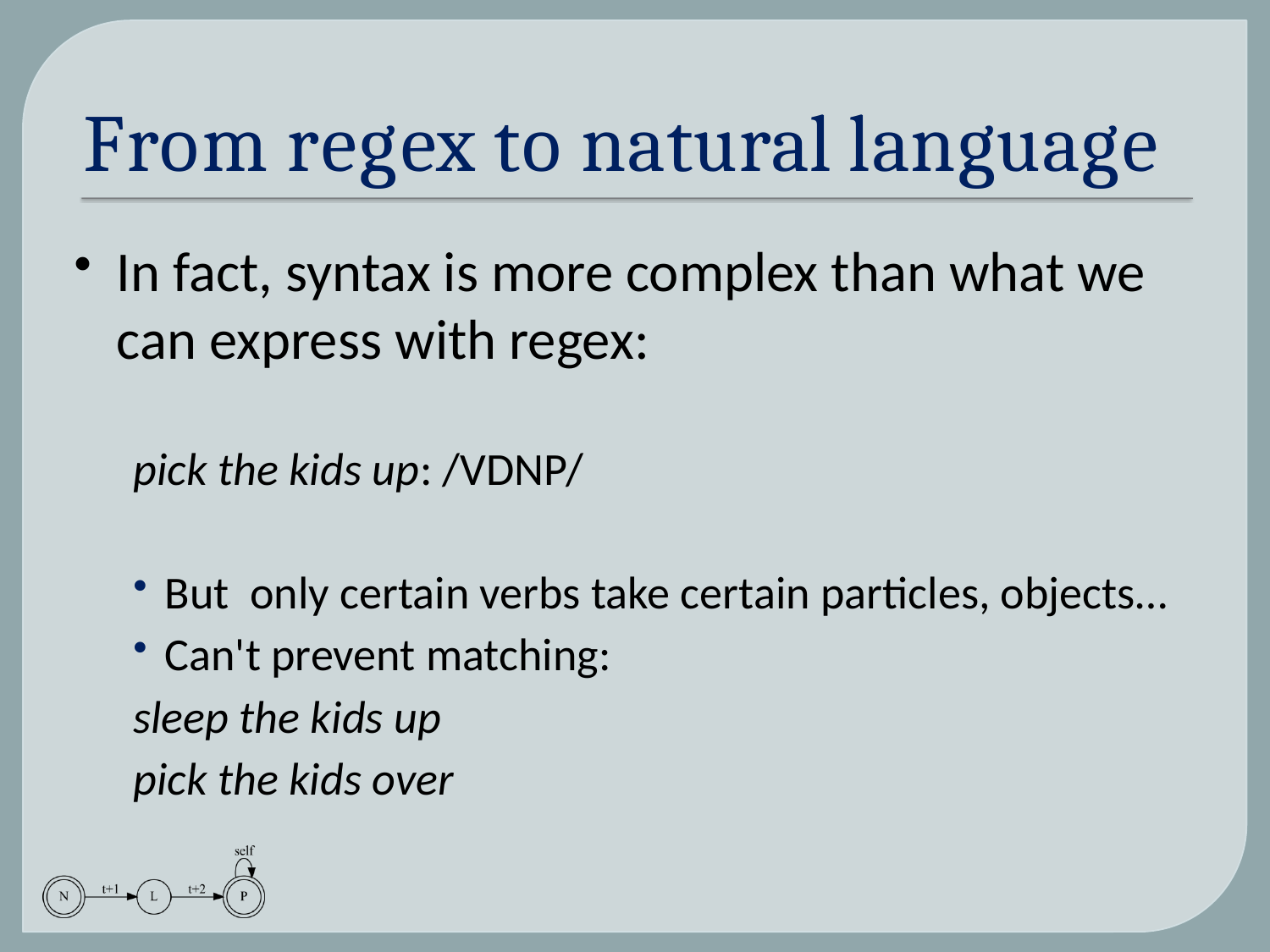

# From regex to natural language
In fact, syntax is more complex than what we can express with regex:

pick the kids up: /VDNP/

But  only certain verbs take certain particles, objects…
Can't prevent matching:
sleep the kids up
pick the kids over